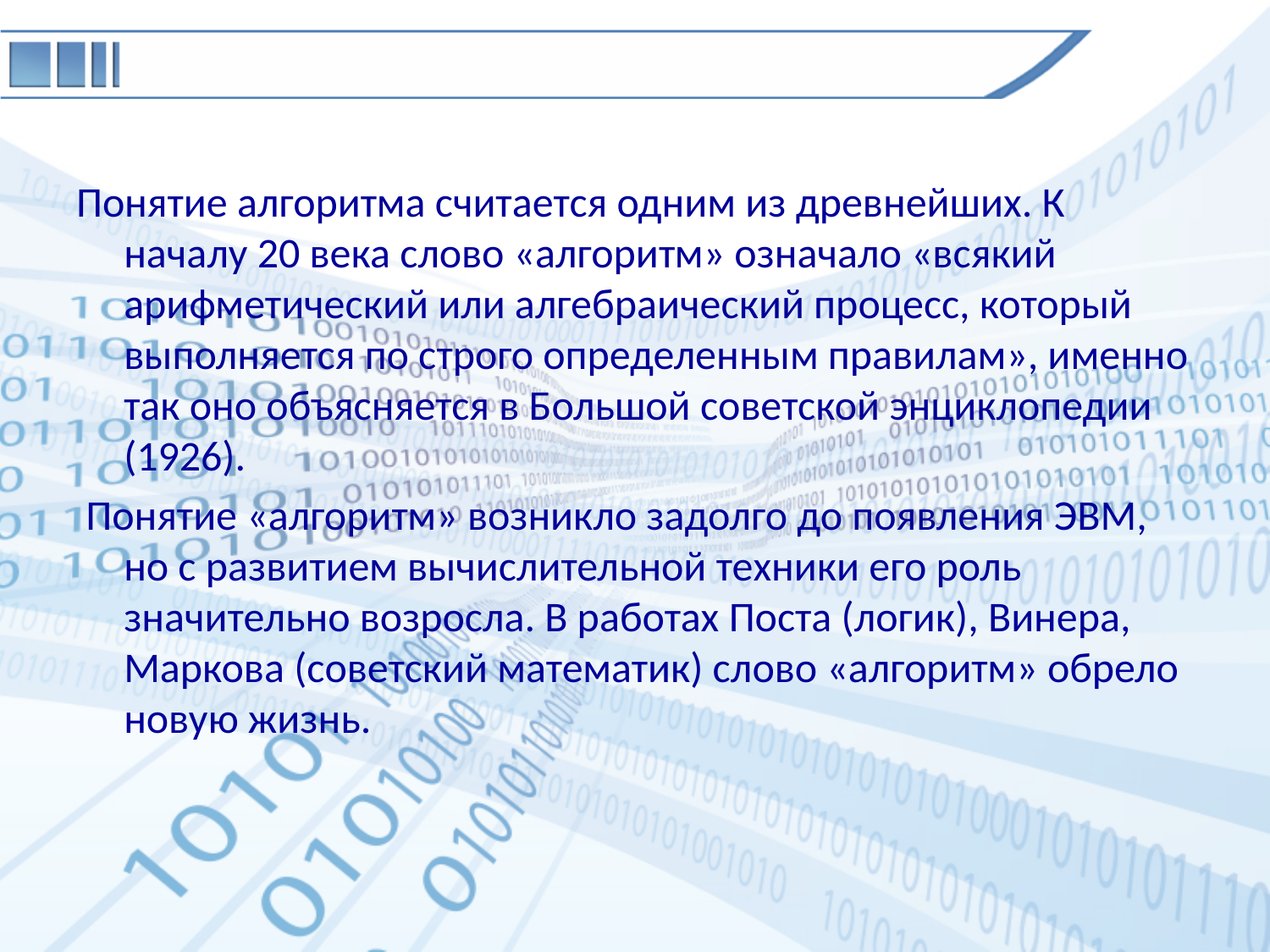

Понятие алгоритма считается одним из древнейших. К началу 20 века слово «алгоритм» означало «всякий арифметический или алгебраический процесс, который выполняется по строго определенным правилам», именно так оно объясняется в Большой советской энциклопедии (1926).
 Понятие «алгоритм» возникло задолго до появления ЭВМ, но с развитием вычислительной техники его роль значительно возросла. В работах Поста (логик), Винера, Маркова (советский математик) слово «алгоритм» обрело новую жизнь.